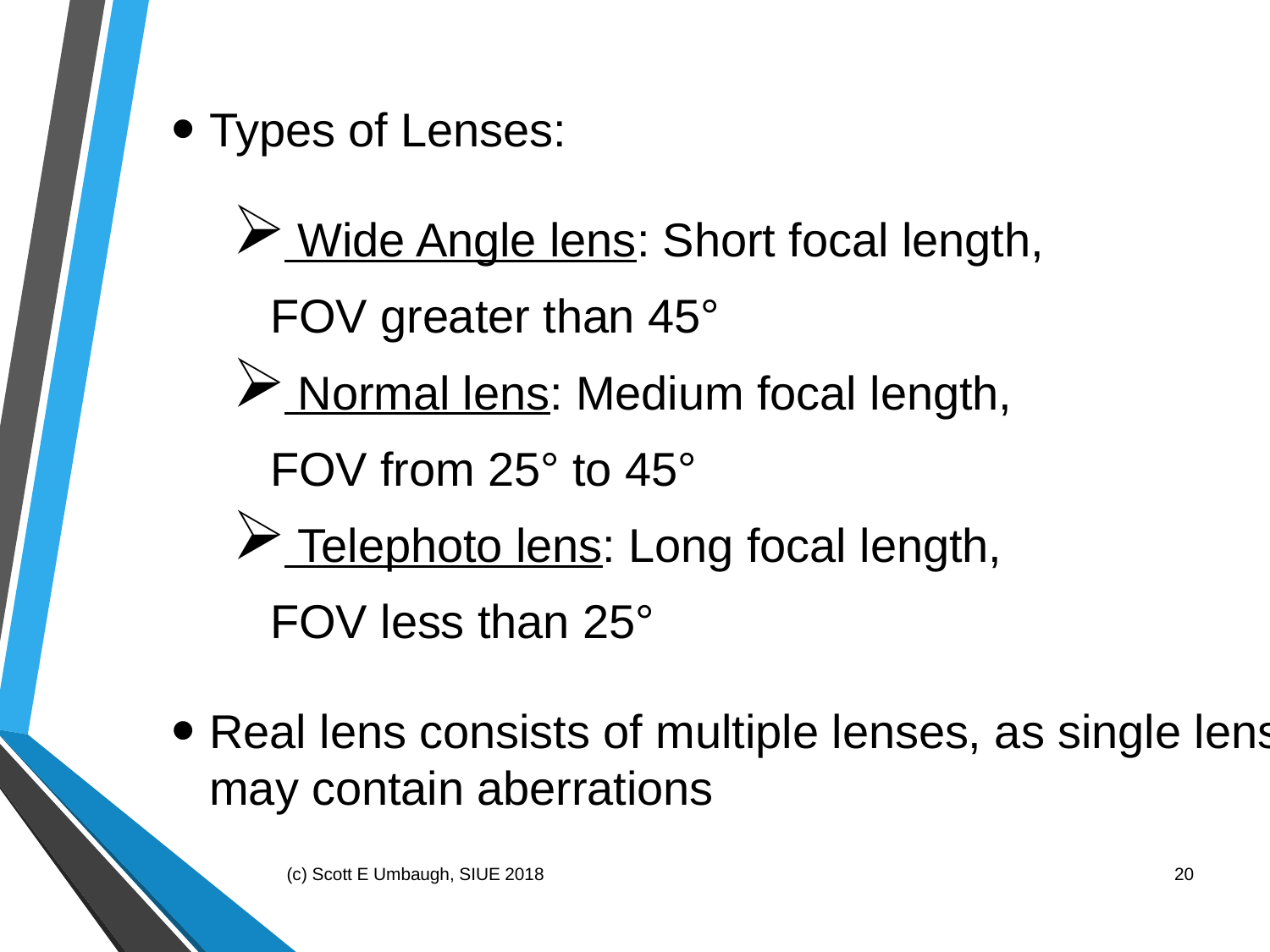

Types of Lenses:

 Wide Angle lens: Short focal length,
		FOV greater than 45°
 Normal lens: Medium focal length,
		FOV from 25° to 45°
 Telephoto lens: Long focal length,
		FOV less than 25°

Real lens consists of multiple lenses, as single lens may contain aberrations
(c) Scott E Umbaugh, SIUE 2018
20